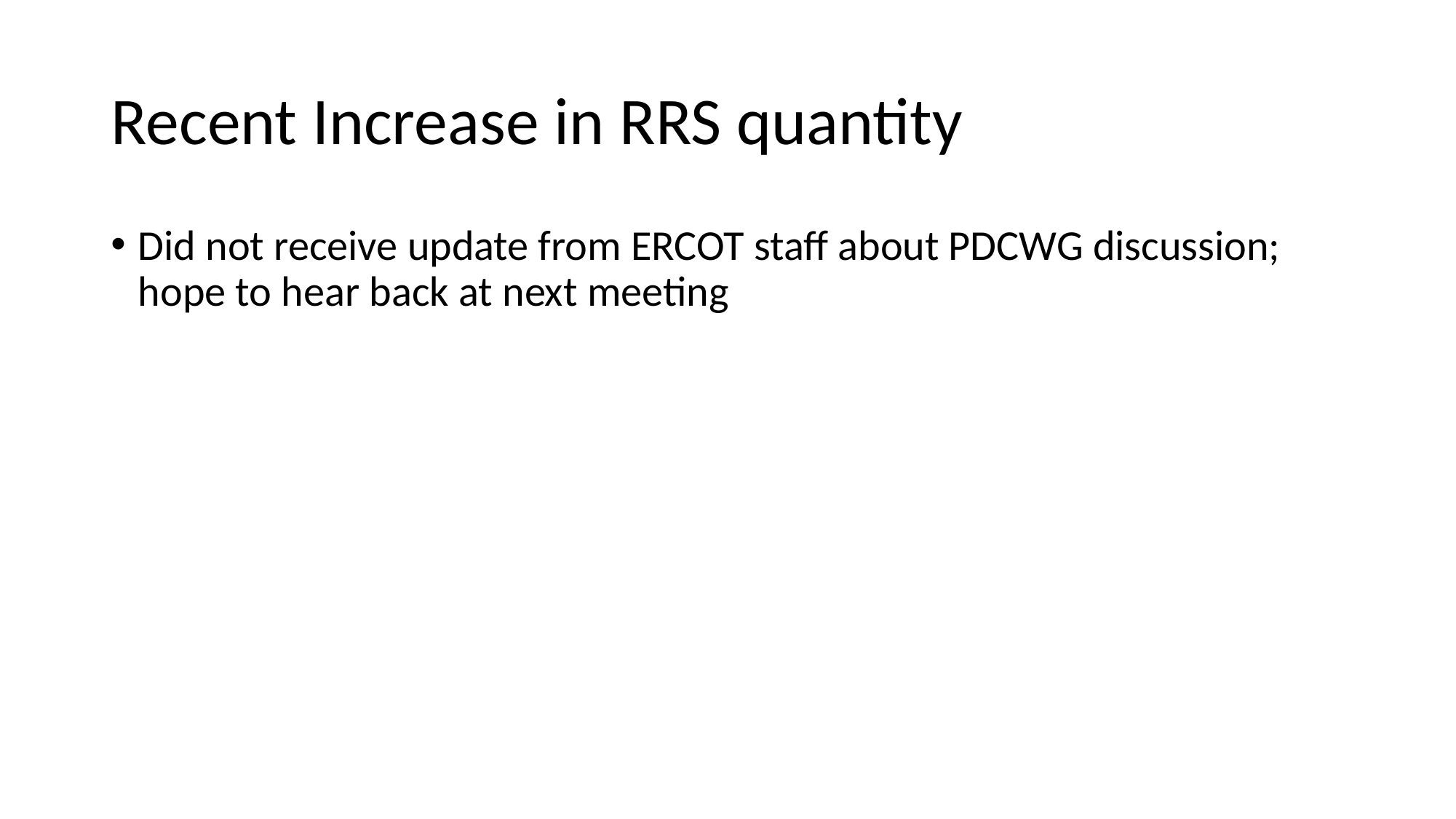

# Recent Increase in RRS quantity
Did not receive update from ERCOT staff about PDCWG discussion; hope to hear back at next meeting